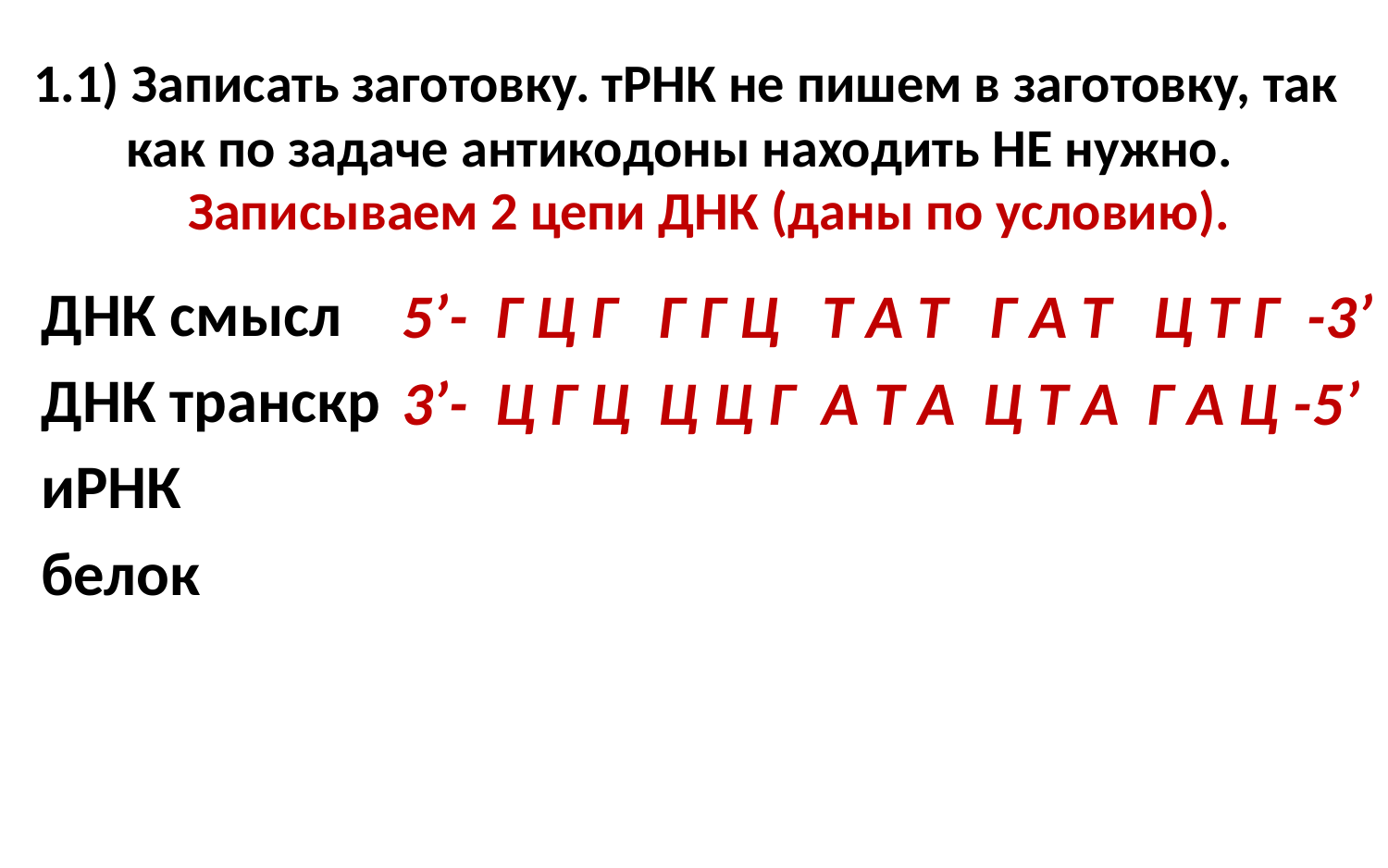

# 1.1) Записать заготовку. тРНК не пишем в заготовку, так как по задаче антикодоны находить НЕ нужно.
Записываем 2 цепи ДНК (даны по условию).
ДНК смысл
ДНК транскр
иРНК
белок
5’-  Г Ц Г   Г Г Ц   Т А Т   Г А Т   Ц Т Г  -3’
3’-  Ц Г Ц  Ц Ц Г  А Т А  Ц Т А  Г А Ц -5’